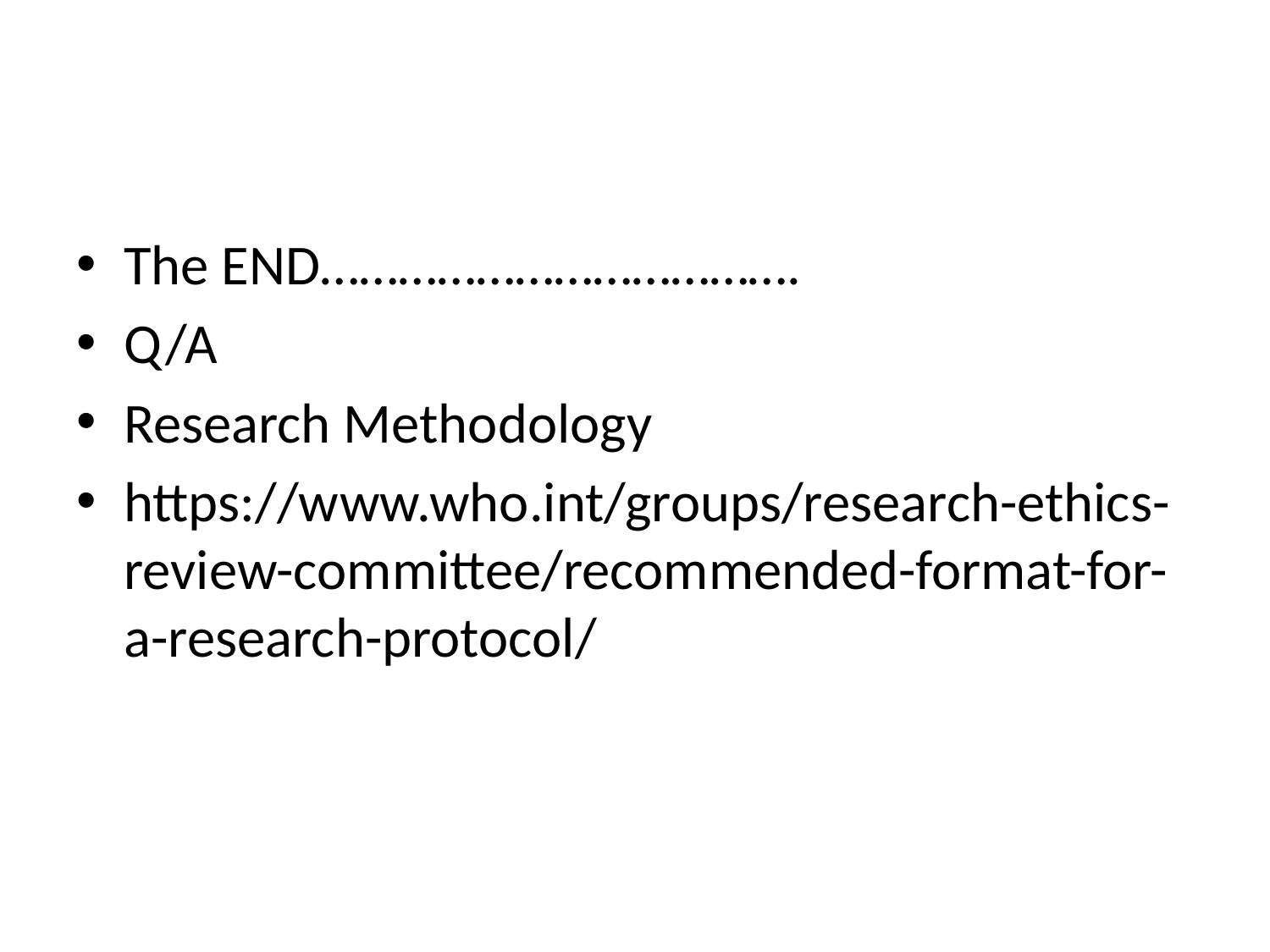

#
The END……………………………….
Q/A
Research Methodology
https://www.who.int/groups/research-ethics-review-committee/recommended-format-for-a-research-protocol/